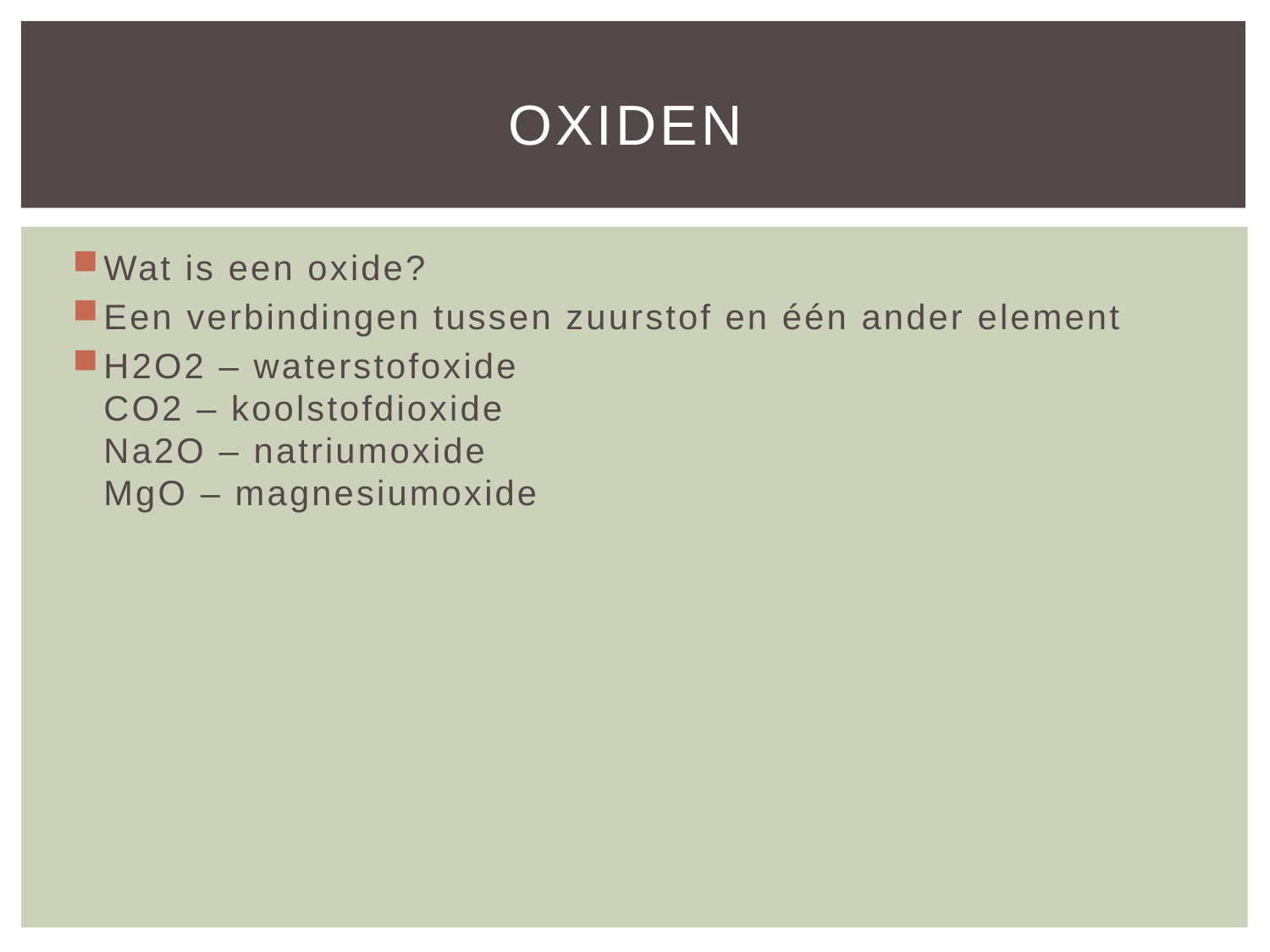

# Oxiden
Wat is een oxide?
Een verbindingen tussen zuurstof en één ander element
H2O2 – waterstofoxide
CO2 – koolstofdioxide
Na2O – natriumoxide
MgO – magnesiumoxide